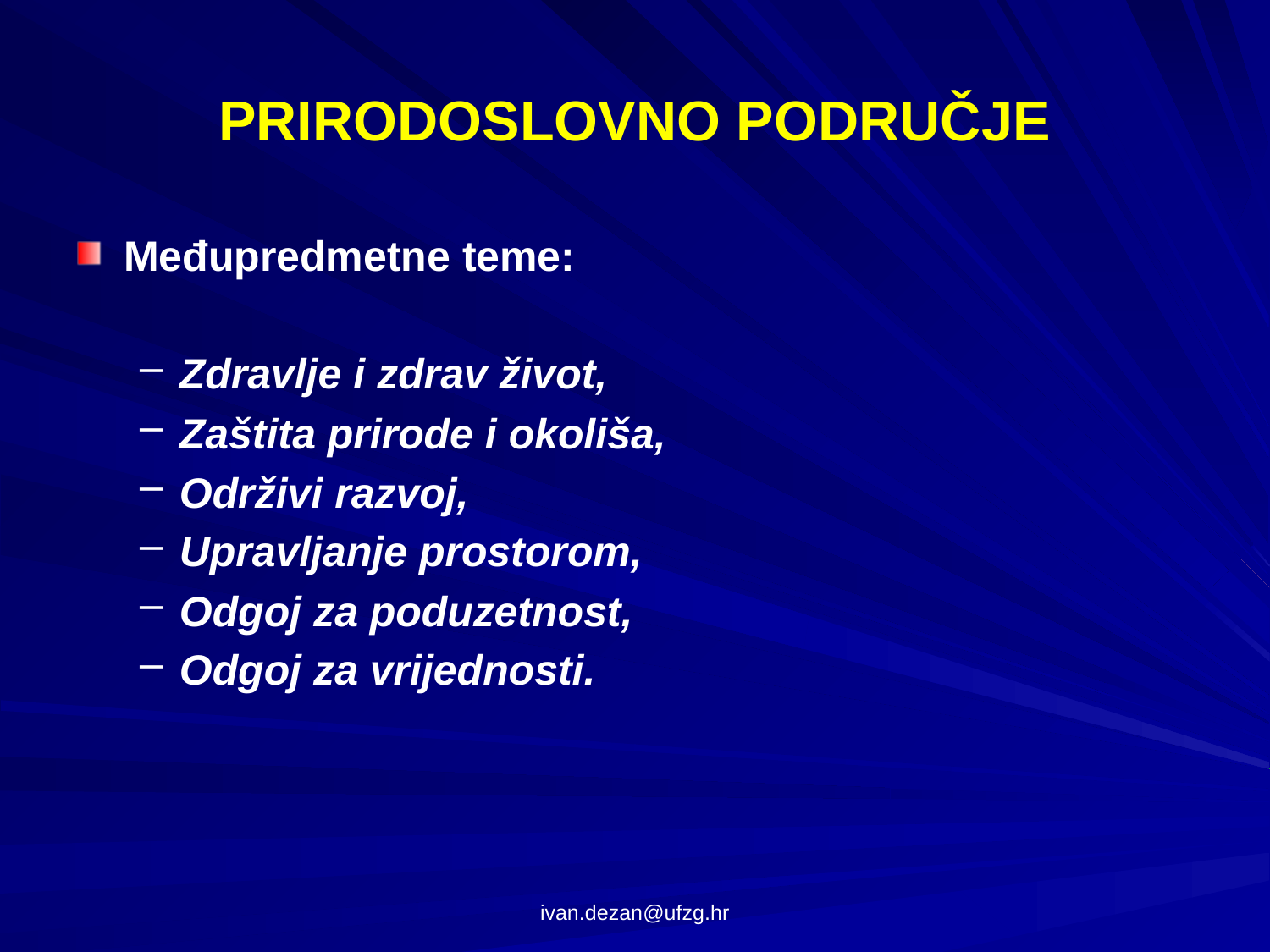

# PRIRODOSLOVNO PODRUČJE
Međupredmetne teme:

Zdravlje i zdrav život,
Zaštita prirode i okoliša,
Održivi razvoj,
Upravljanje prostorom,
Odgoj za poduzetnost,
Odgoj za vrijednosti.
ivan.dezan@ufzg.hr